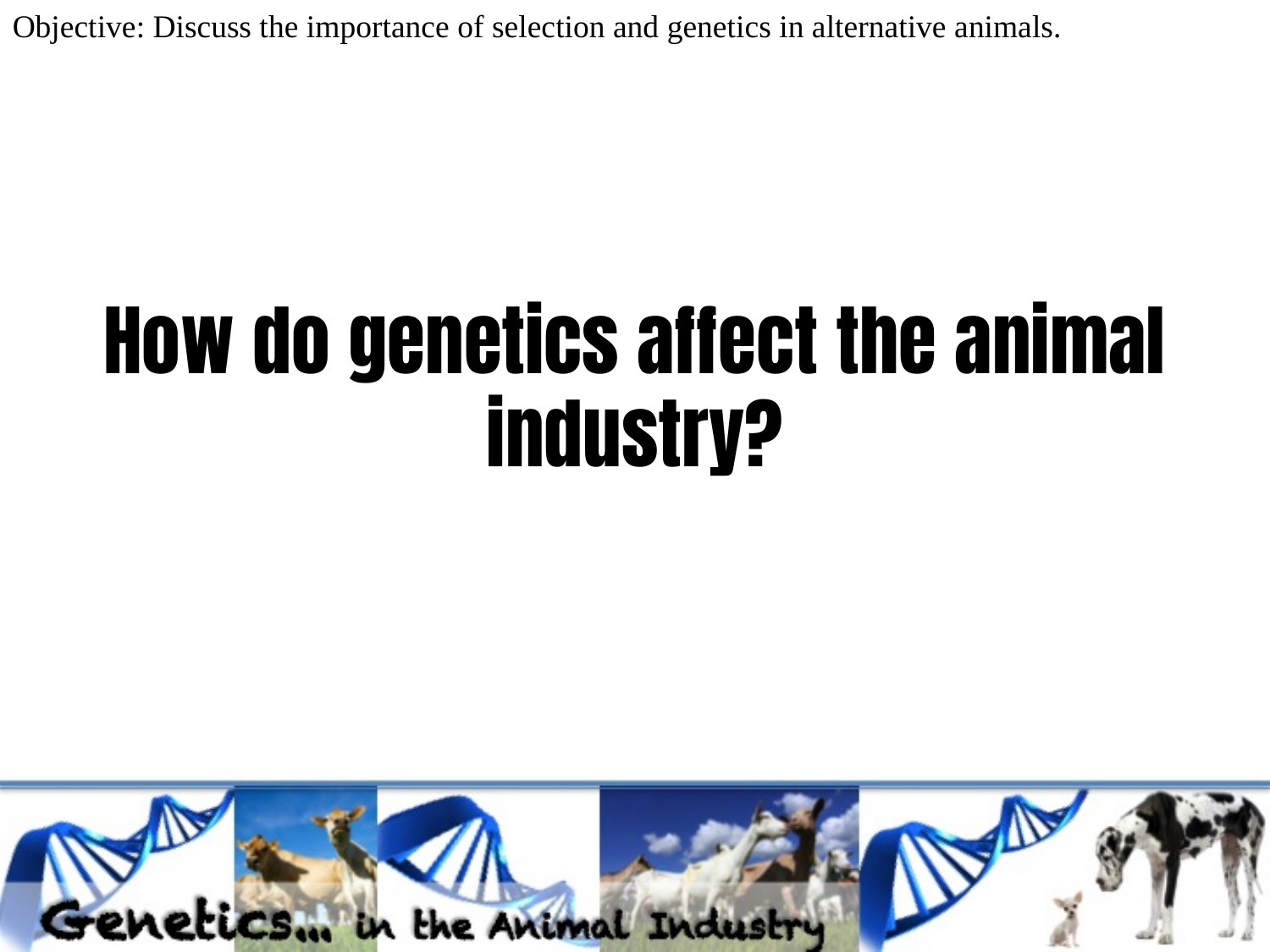

Objective: Discuss the importance of selection and genetics in alternative animals.
# How do genetics affect the animal industry?